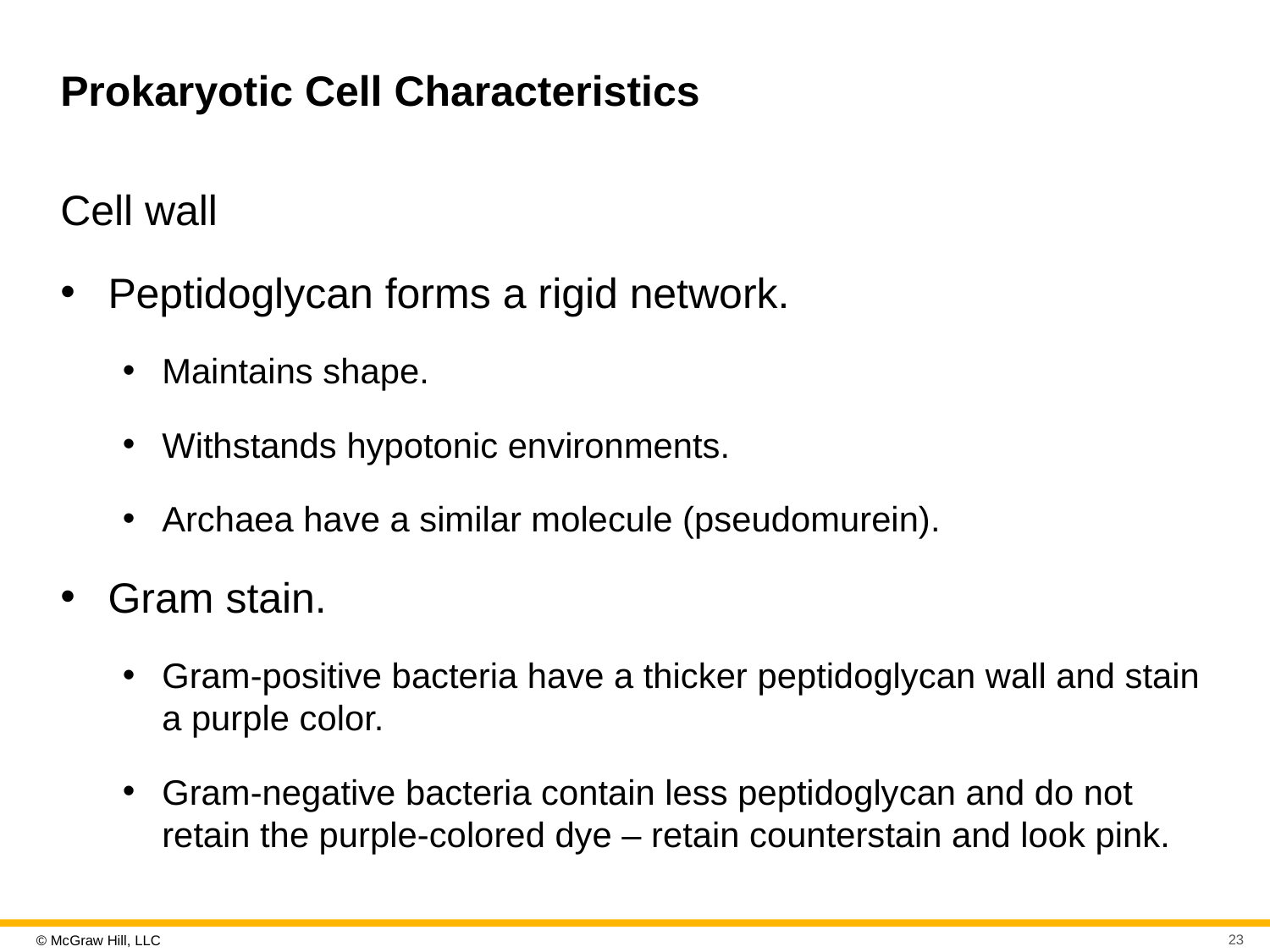

# Prokaryotic Cell Characteristics
Cell wall
Peptidoglycan forms a rigid network.
Maintains shape.
Withstands hypotonic environments.
Archaea have a similar molecule (pseudomurein).
Gram stain.
Gram-positive bacteria have a thicker peptidoglycan wall and stain a purple color.
Gram-negative bacteria contain less peptidoglycan and do not retain the purple-colored dye – retain counterstain and look pink.
23